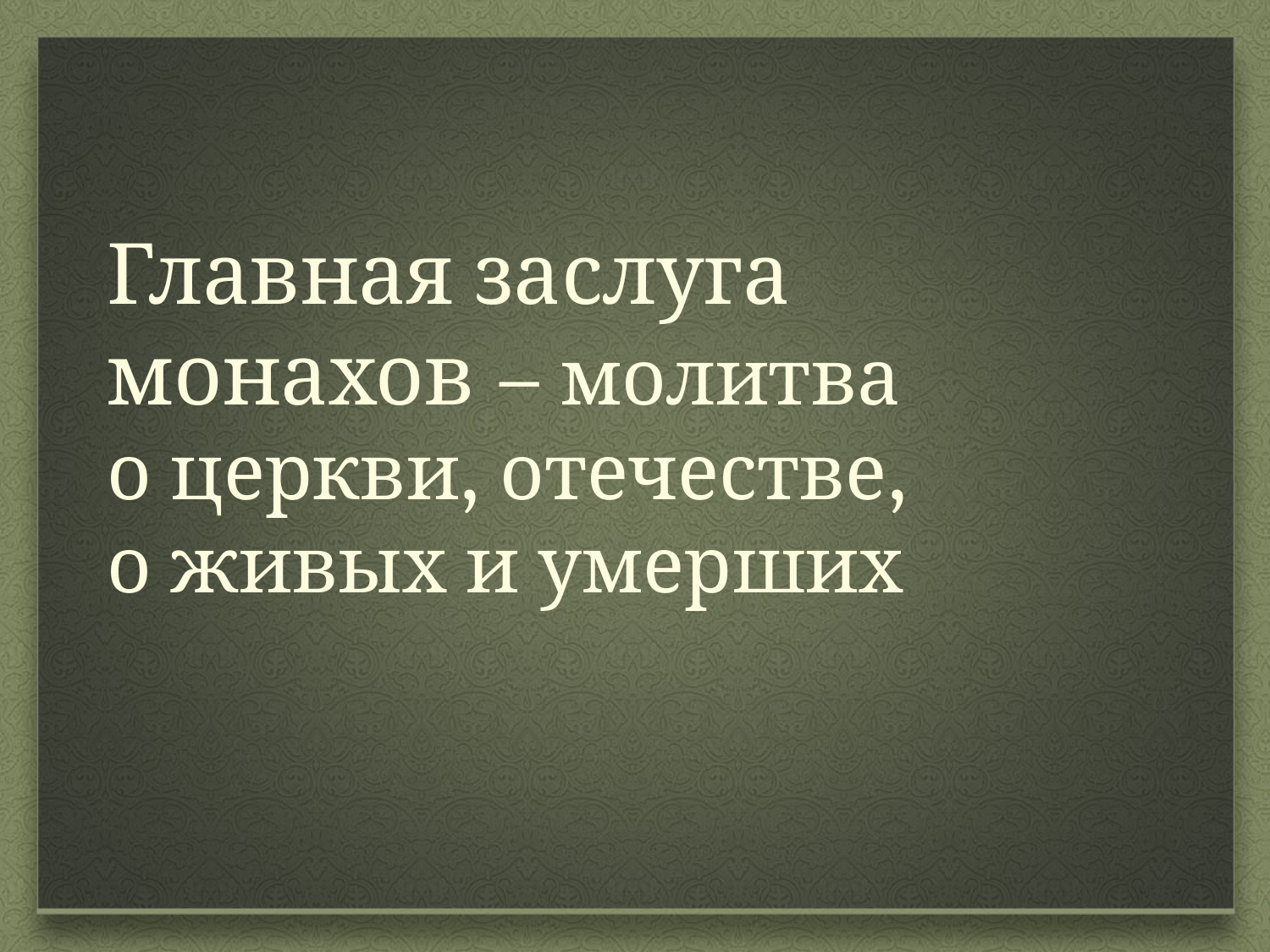

Главная заслуга монахов – молитва
о церкви, отечестве,
о живых и умерших